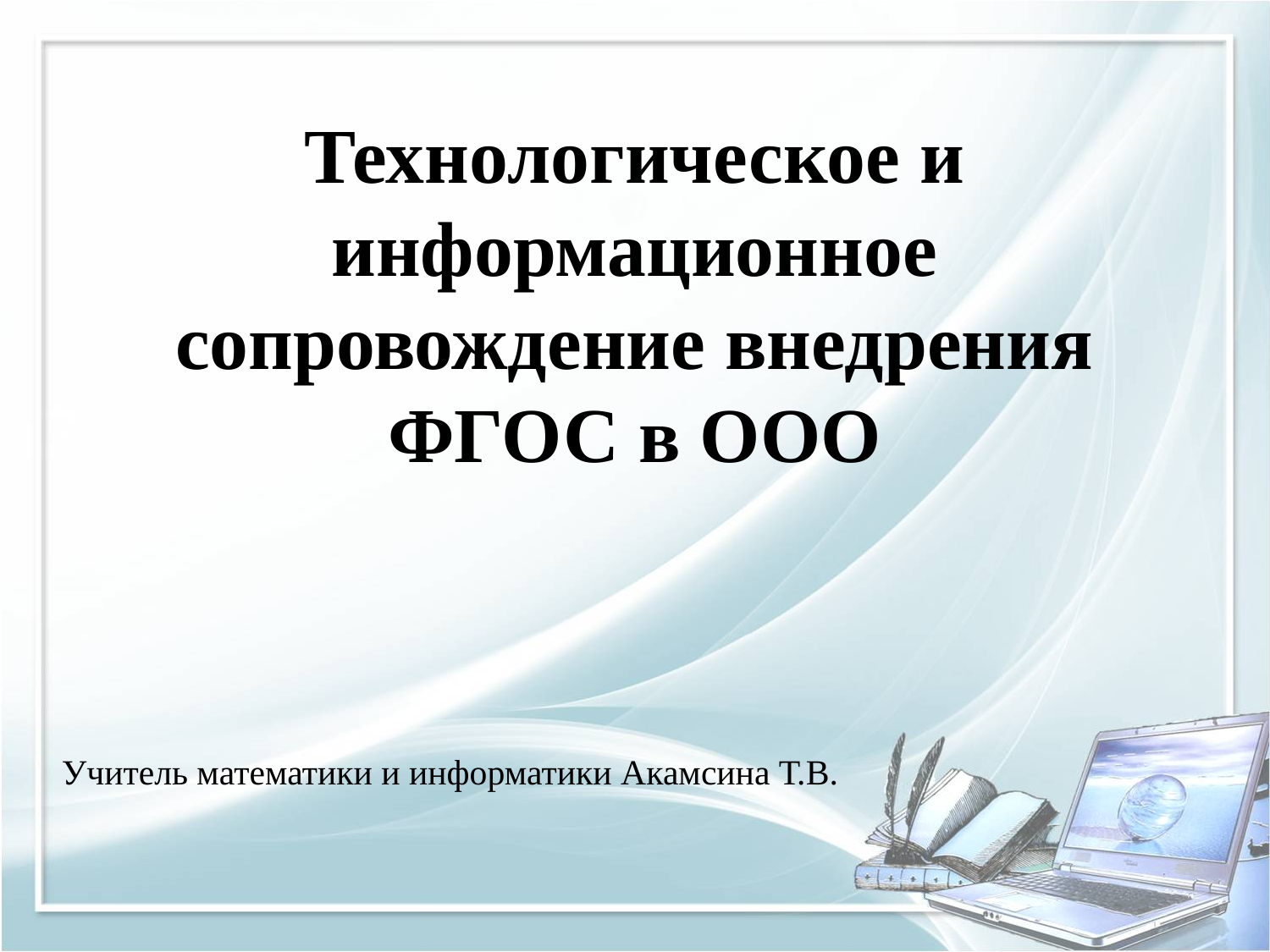

# Технологическое и информационное сопровождение внедрения ФГОС в ООО

Учитель математики и информатики Акамсина Т.В.